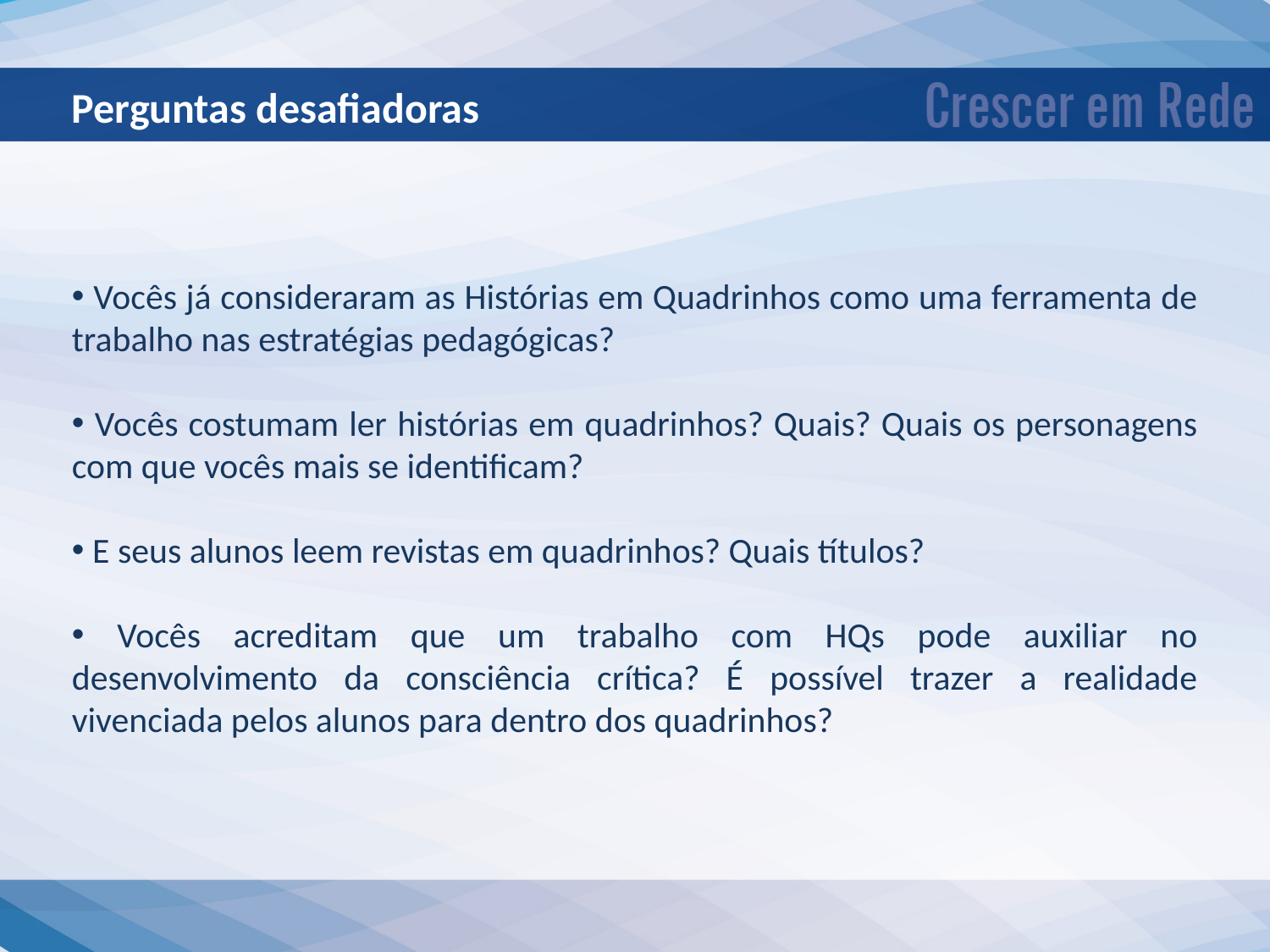

Perguntas desafiadoras
 Vocês já consideraram as Histórias em Quadrinhos como uma ferramenta de trabalho nas estratégias pedagógicas?

 Vocês costumam ler histórias em quadrinhos? Quais? Quais os personagens com que vocês mais se identificam?

 E seus alunos leem revistas em quadrinhos? Quais títulos?

 Vocês acreditam que um trabalho com HQs pode auxiliar no desenvolvimento da consciência crítica? É possível trazer a realidade vivenciada pelos alunos para dentro dos quadrinhos?